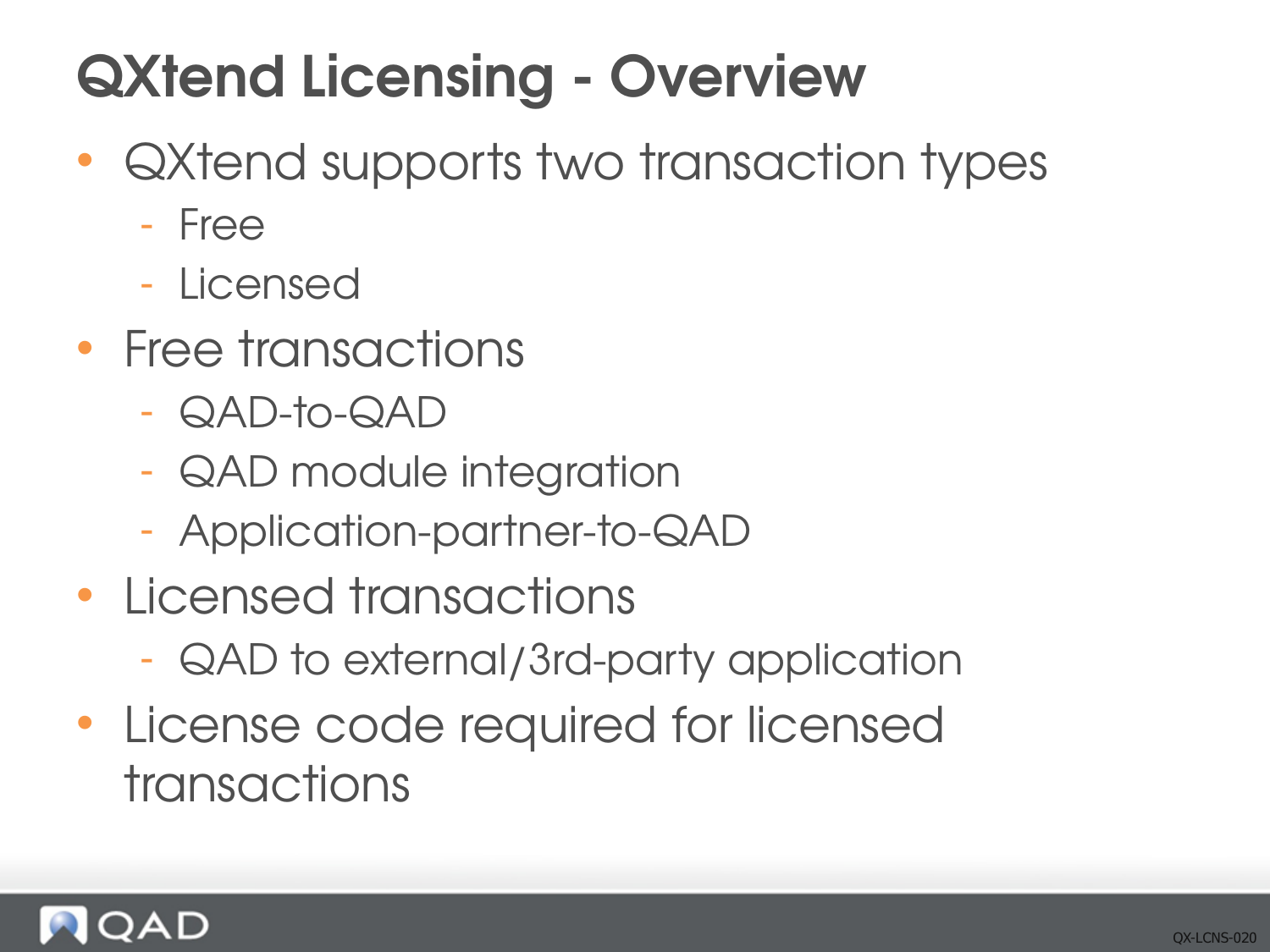

# QXtend Licensing - Overview
QXtend supports two transaction types
Free
Licensed
Free transactions
QAD-to-QAD
QAD module integration
Application-partner-to-QAD
Licensed transactions
QAD to external/3rd-party application
License code required for licensed transactions
QX-LCNS-020